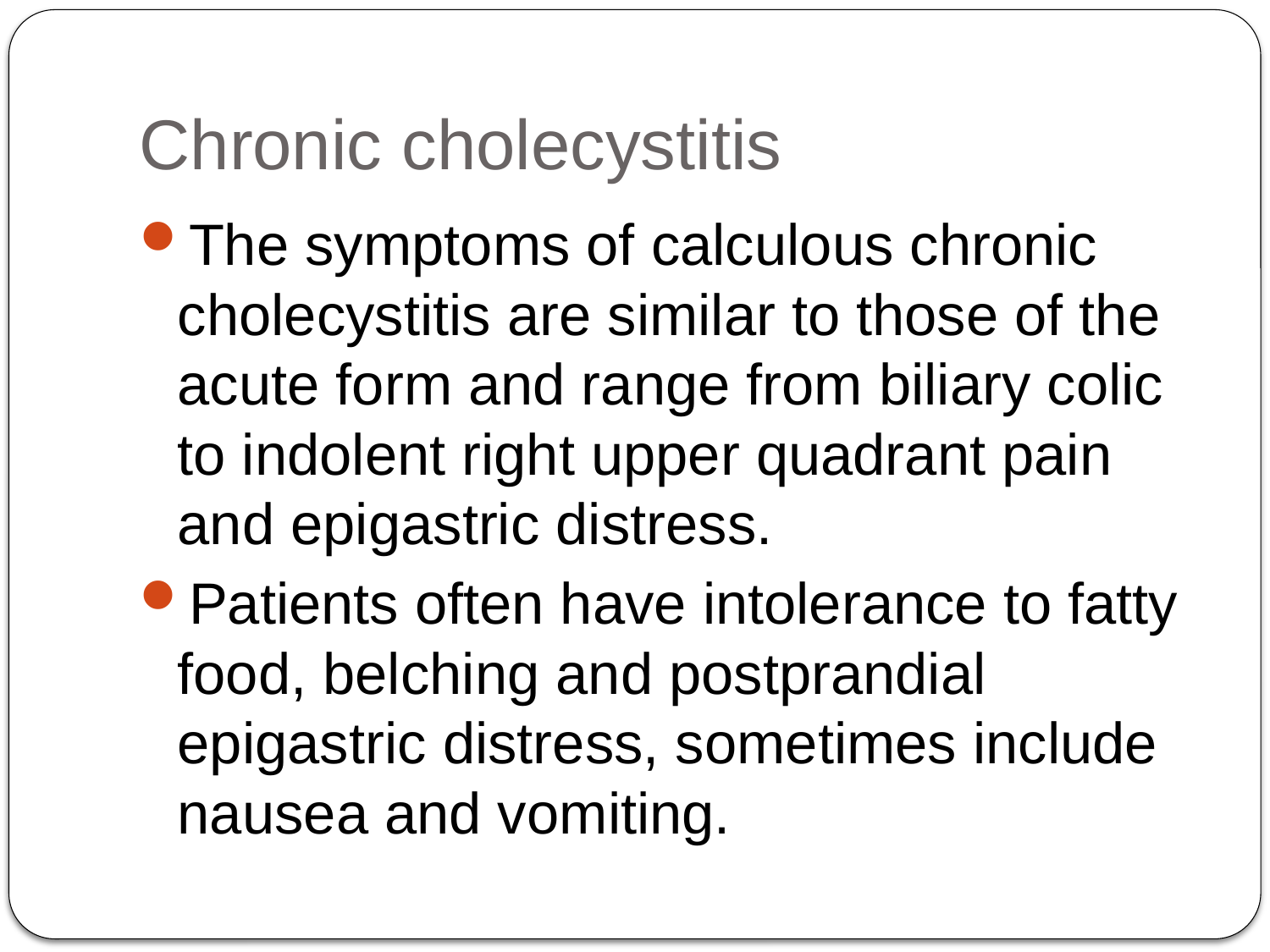

# Chronic cholecystitis
The symptoms of calculous chronic cholecystitis are similar to those of the acute form and range from biliary colic to indolent right upper quadrant pain and epigastric distress.
Patients often have intolerance to fatty food, belching and postprandial epigastric distress, sometimes include nausea and vomiting.